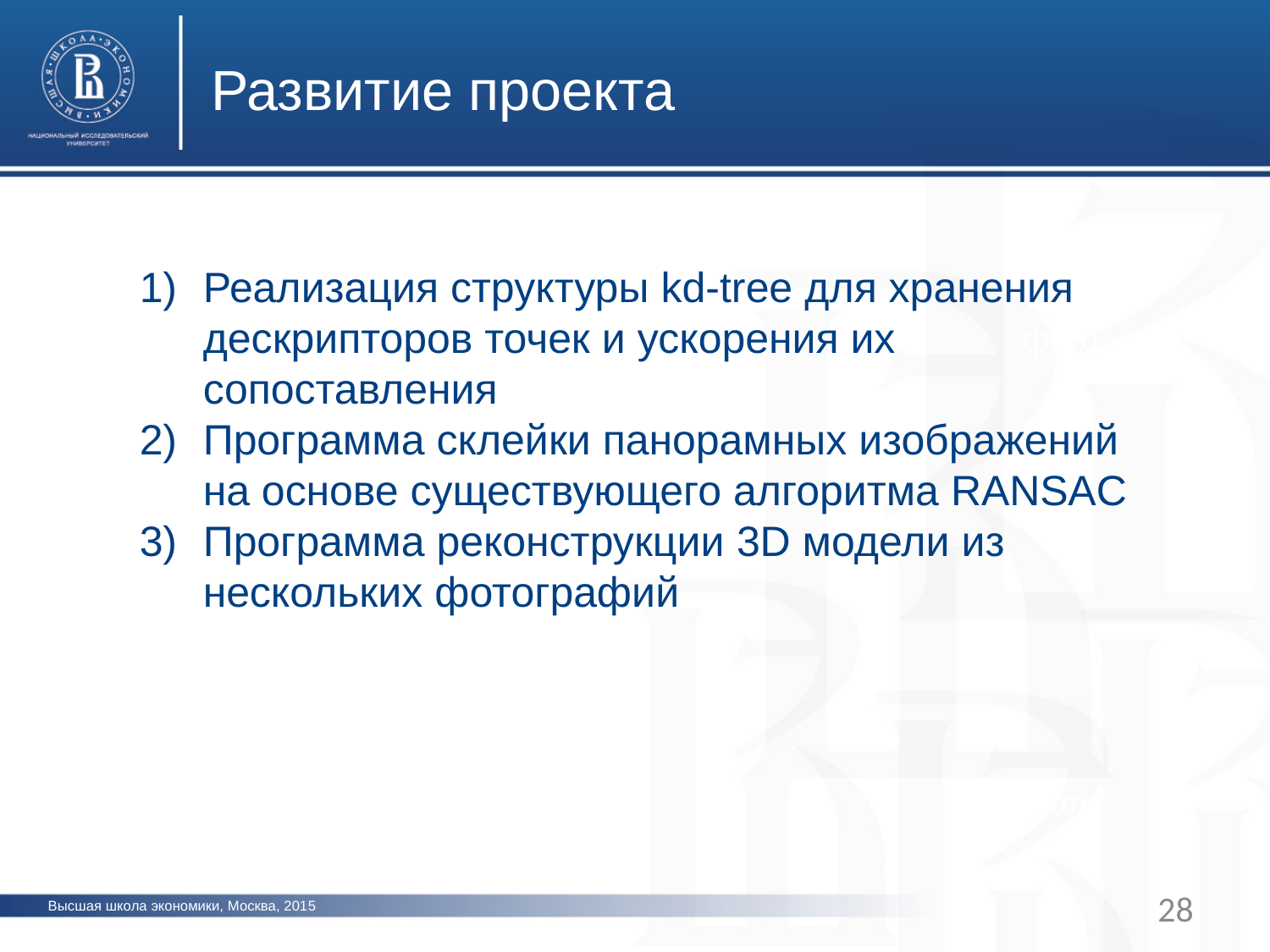

Развитие проекта
Реализация структуры kd-tree для хранения дескрипторов точек и ускорения их сопоставления
Программа склейки панорамных изображений на основе существующего алгоритма RANSAC
Программа реконструкции 3D модели из нескольких фотографий
фото

фото
28
Высшая школа экономики, Москва, 2015